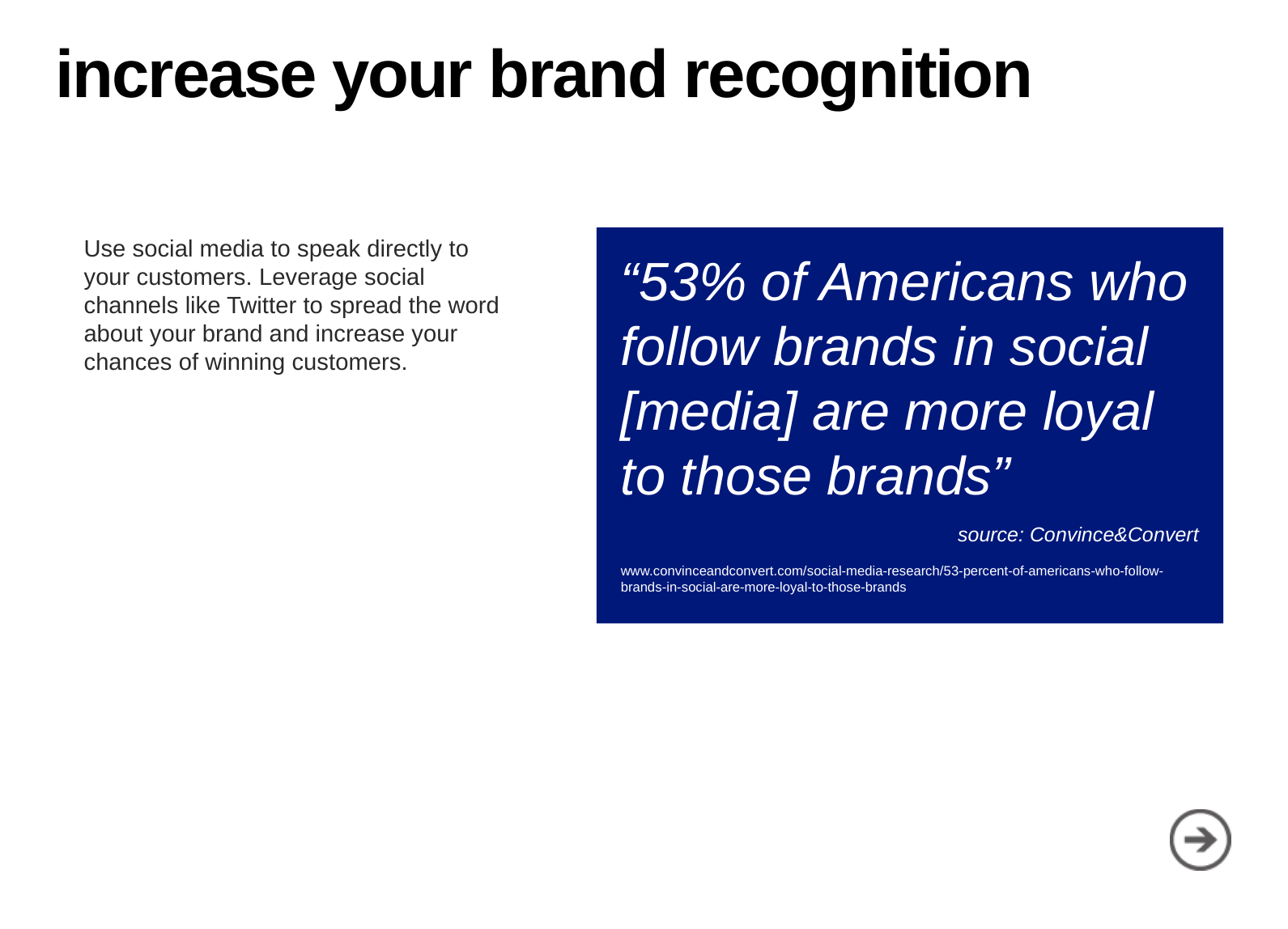

# increase your brand recognition
Use social media to speak directly to your customers. Leverage social channels like Twitter to spread the word about your brand and increase your chances of winning customers.

“53% of Americans who follow brands in social [media] are more loyal to those brands”
source: Convince&Convert

www.convinceandconvert.com/social-media-research/53-percent-of-americans-who-follow-brands-in-social-are-more-loyal-to-those-brands